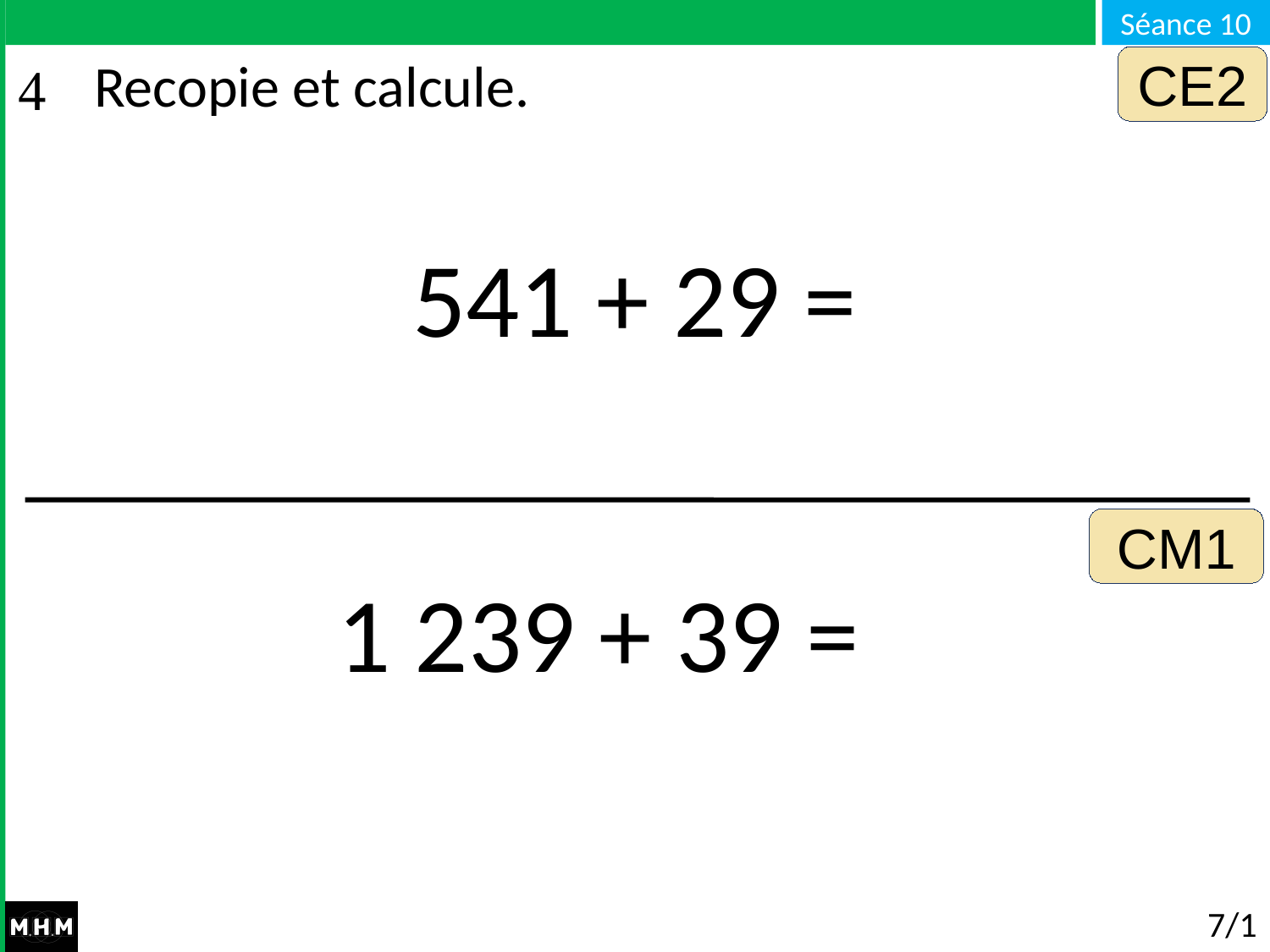

CE2
# Recopie et calcule.
541 + 29 =

CM1
1 239 + 39 =
7/10